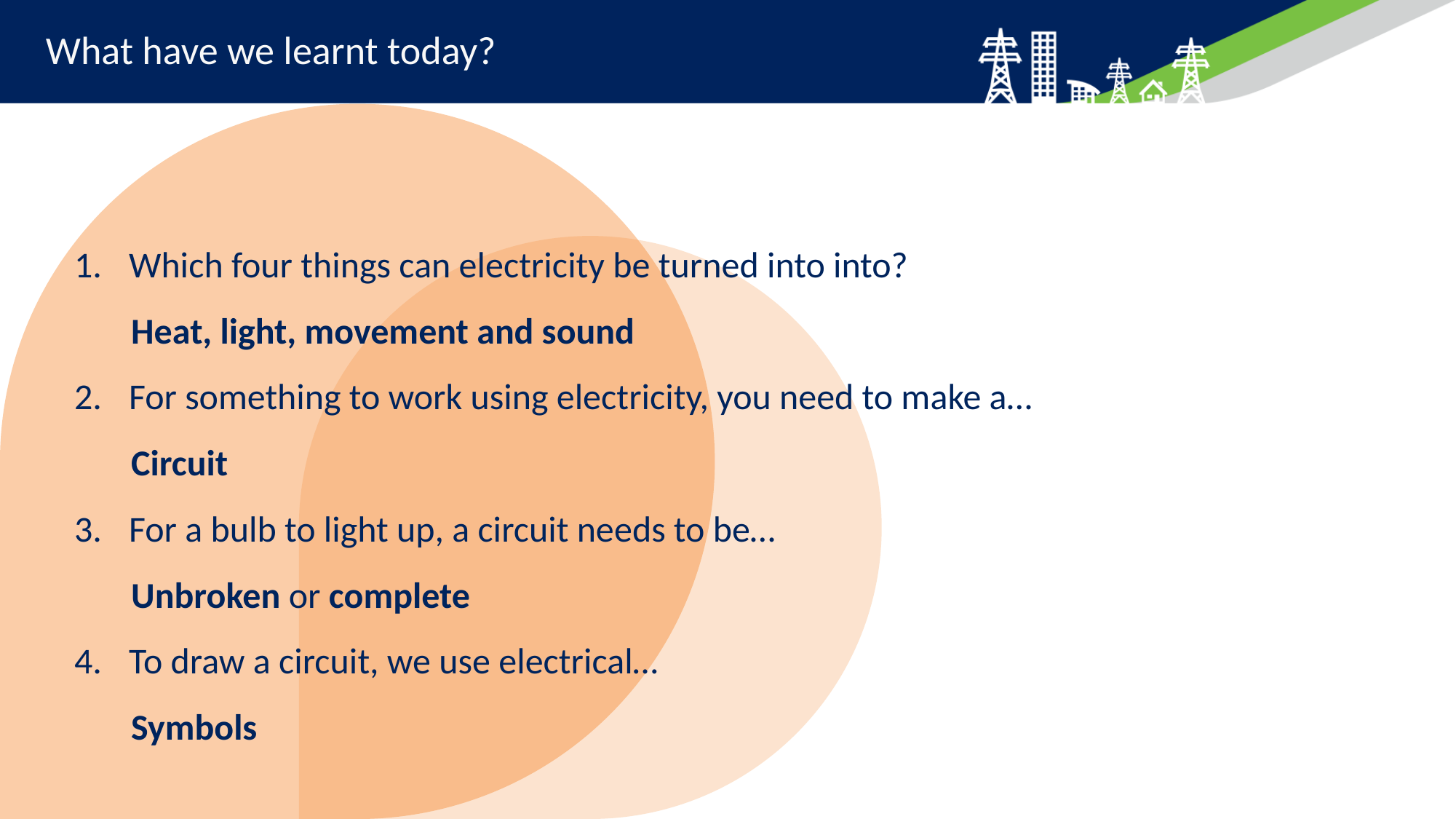

# What have we learnt today?

Which four things can electricity be turned into into?

Heat, light, movement and sound
For something to work using electricity, you need to make a…
Circuit
For a bulb to light up, a circuit needs to be…
Unbroken or complete
To draw a circuit, we use electrical…
Symbols